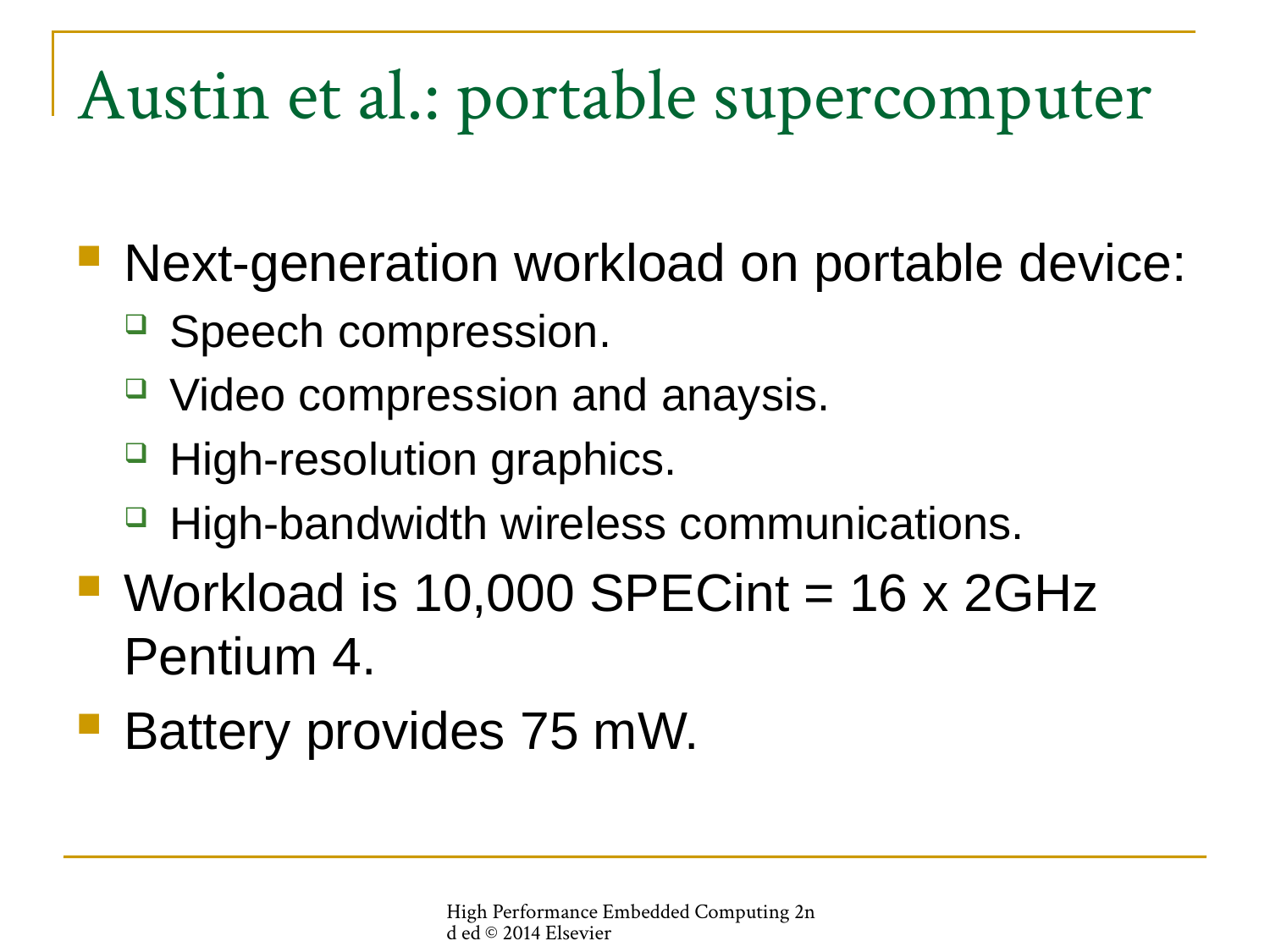

# Austin et al.: portable supercomputer
Next-generation workload on portable device:
Speech compression.
Video compression and anaysis.
High-resolution graphics.
High-bandwidth wireless communications.
Workload is 10,000 SPECint = 16 x 2GHz Pentium 4.
Battery provides 75 mW.
High Performance Embedded Computing 2nd ed © 2014 Elsevier